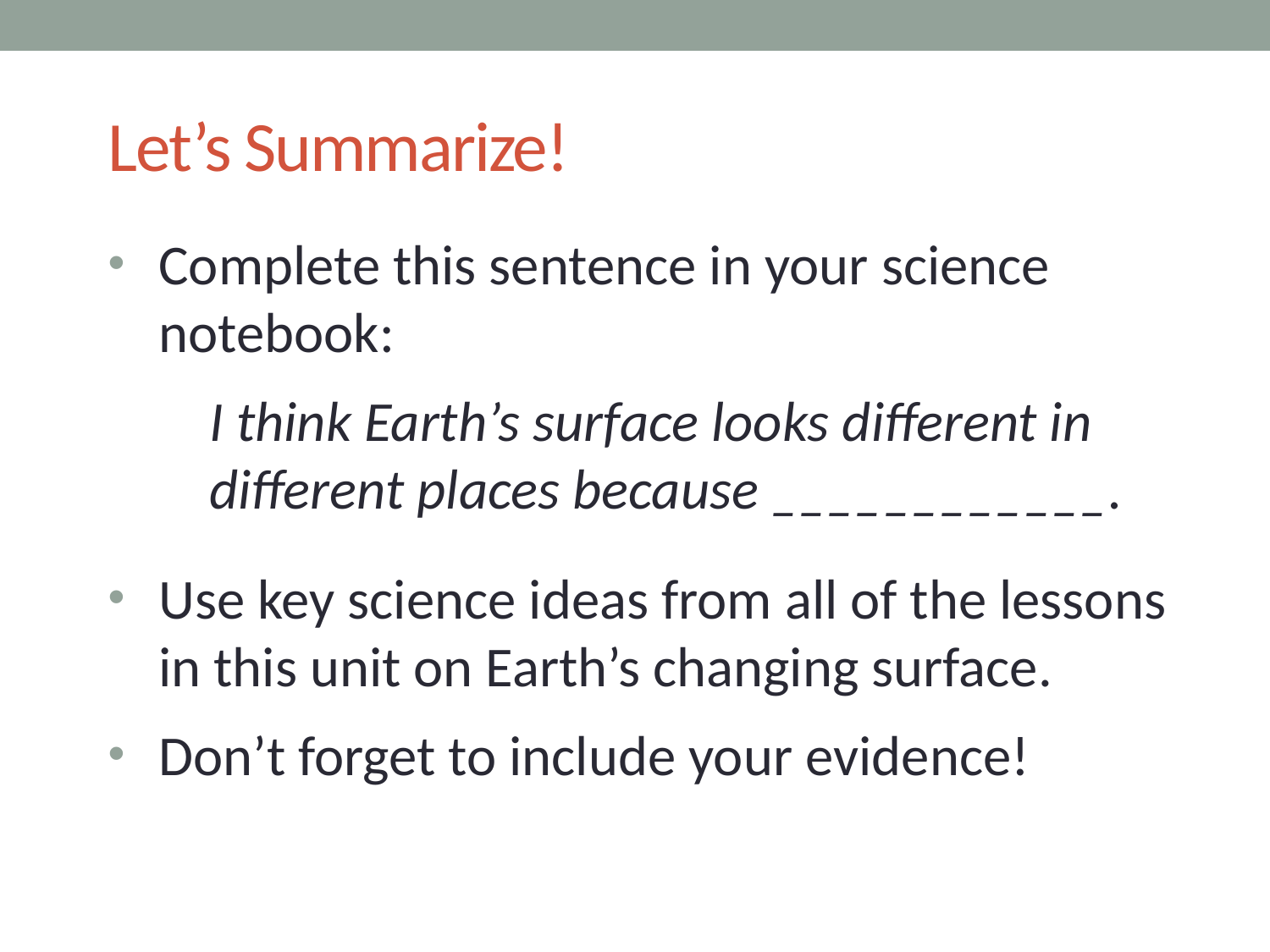

# Let’s Summarize!
Complete this sentence in your science notebook:
I think Earth’s surface looks different in different places because ____________.
Use key science ideas from all of the lessons in this unit on Earth’s changing surface.
Don’t forget to include your evidence!